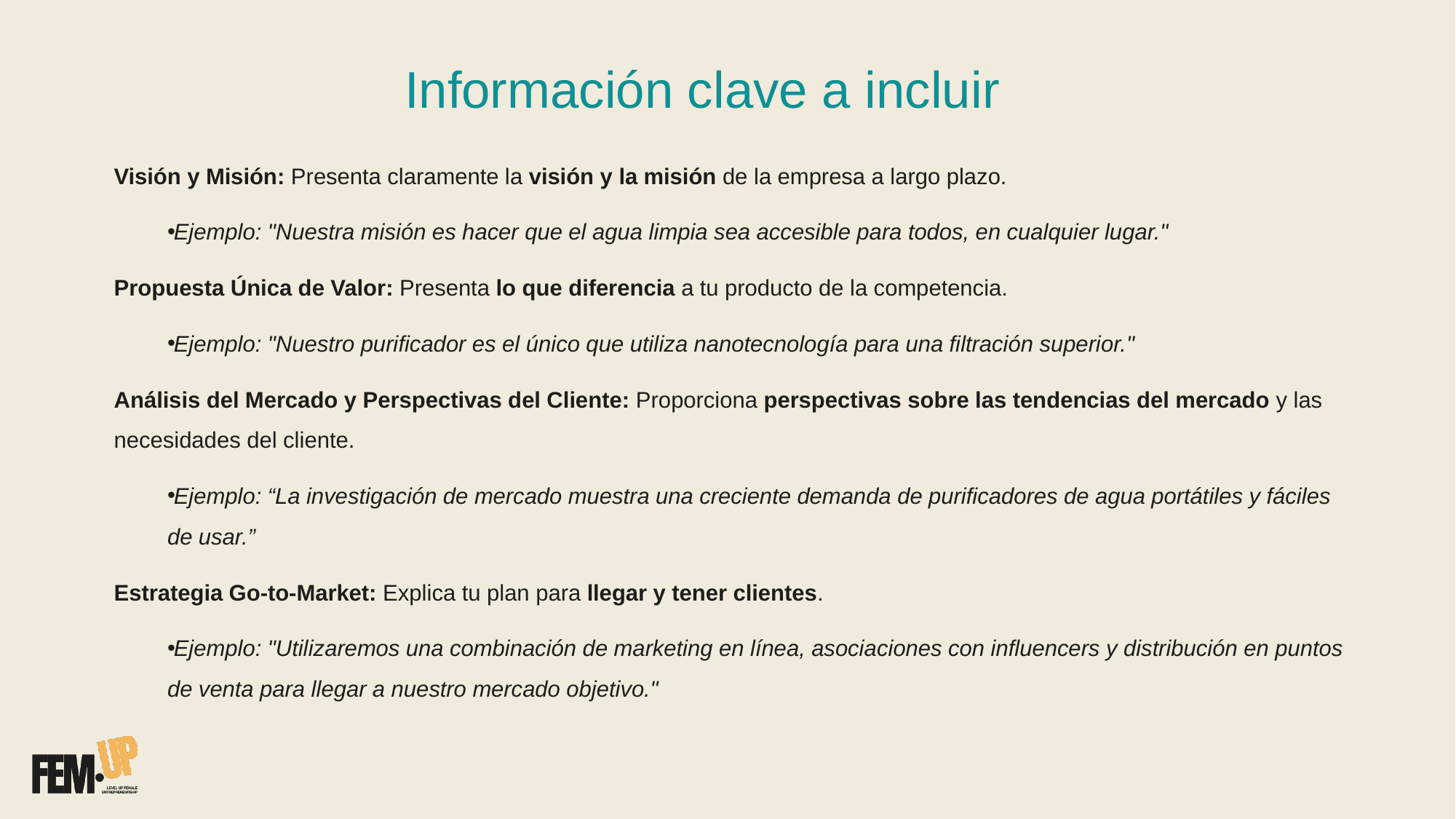

# Información clave a incluir
Visión y Misión: Presenta claramente la visión y la misión de la empresa a largo plazo.
Ejemplo: "Nuestra misión es hacer que el agua limpia sea accesible para todos, en cualquier lugar."
Propuesta Única de Valor: Presenta lo que diferencia a tu producto de la competencia.
Ejemplo: "Nuestro purificador es el único que utiliza nanotecnología para una filtración superior."
Análisis del Mercado y Perspectivas del Cliente: Proporciona perspectivas sobre las tendencias del mercado y las necesidades del cliente.
Ejemplo: “La investigación de mercado muestra una creciente demanda de purificadores de agua portátiles y fáciles de usar.”
Estrategia Go-to-Market: Explica tu plan para llegar y tener clientes.
Ejemplo: "Utilizaremos una combinación de marketing en línea, asociaciones con influencers y distribución en puntos de venta para llegar a nuestro mercado objetivo."